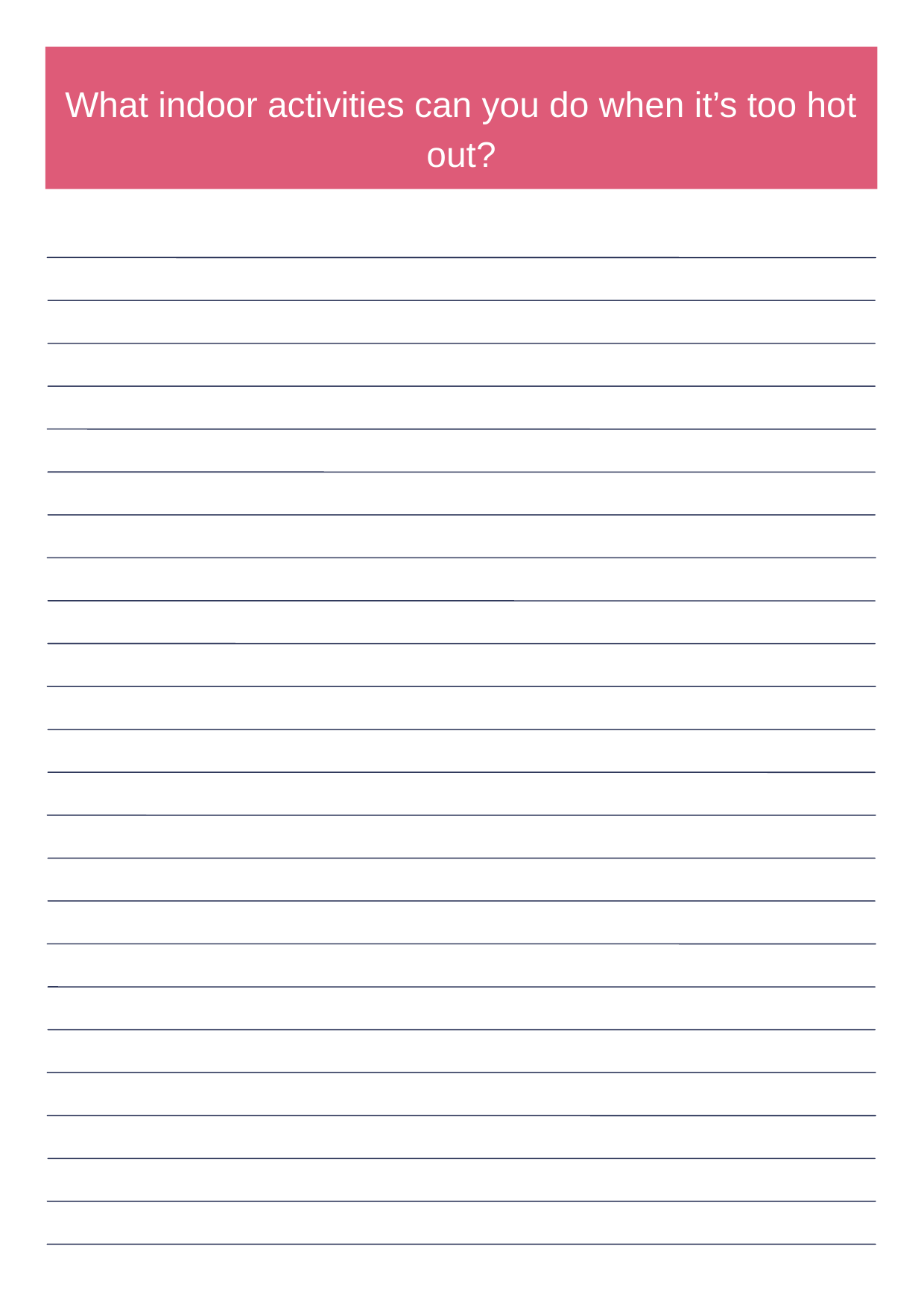

What indoor activities can you do when it’s too hot out?